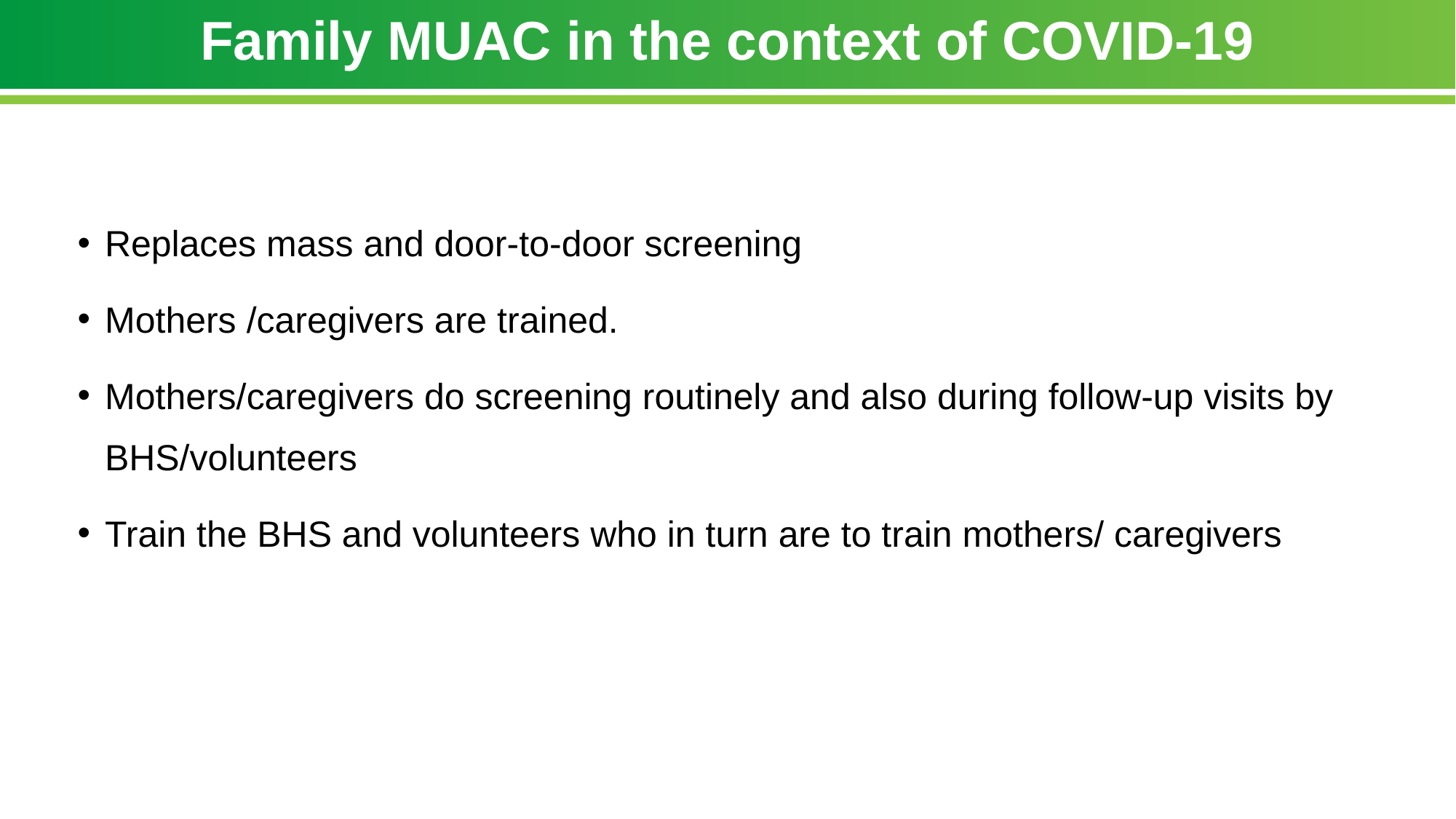

# Family MUAC in the context of COVID-19

Replaces mass and door-to-door screening
Mothers /caregivers are trained.
Mothers/caregivers do screening routinely and also during follow-up visits by BHS/volunteers
Train the BHS and volunteers who in turn are to train mothers/ caregivers